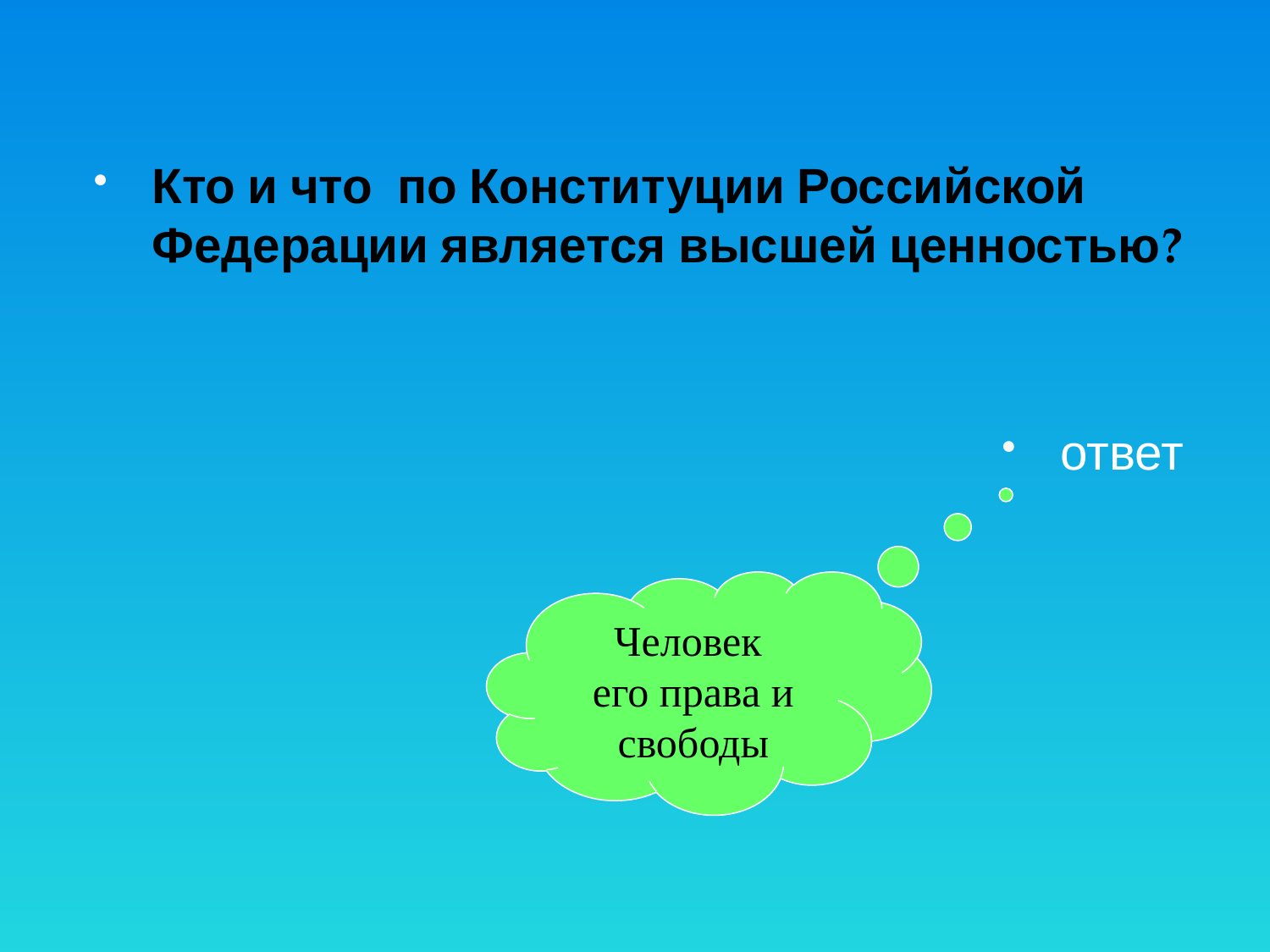

Кто и что  по Конституции Российской Федерации является высшей ценностью?

ответ
Человек
его права и свободы